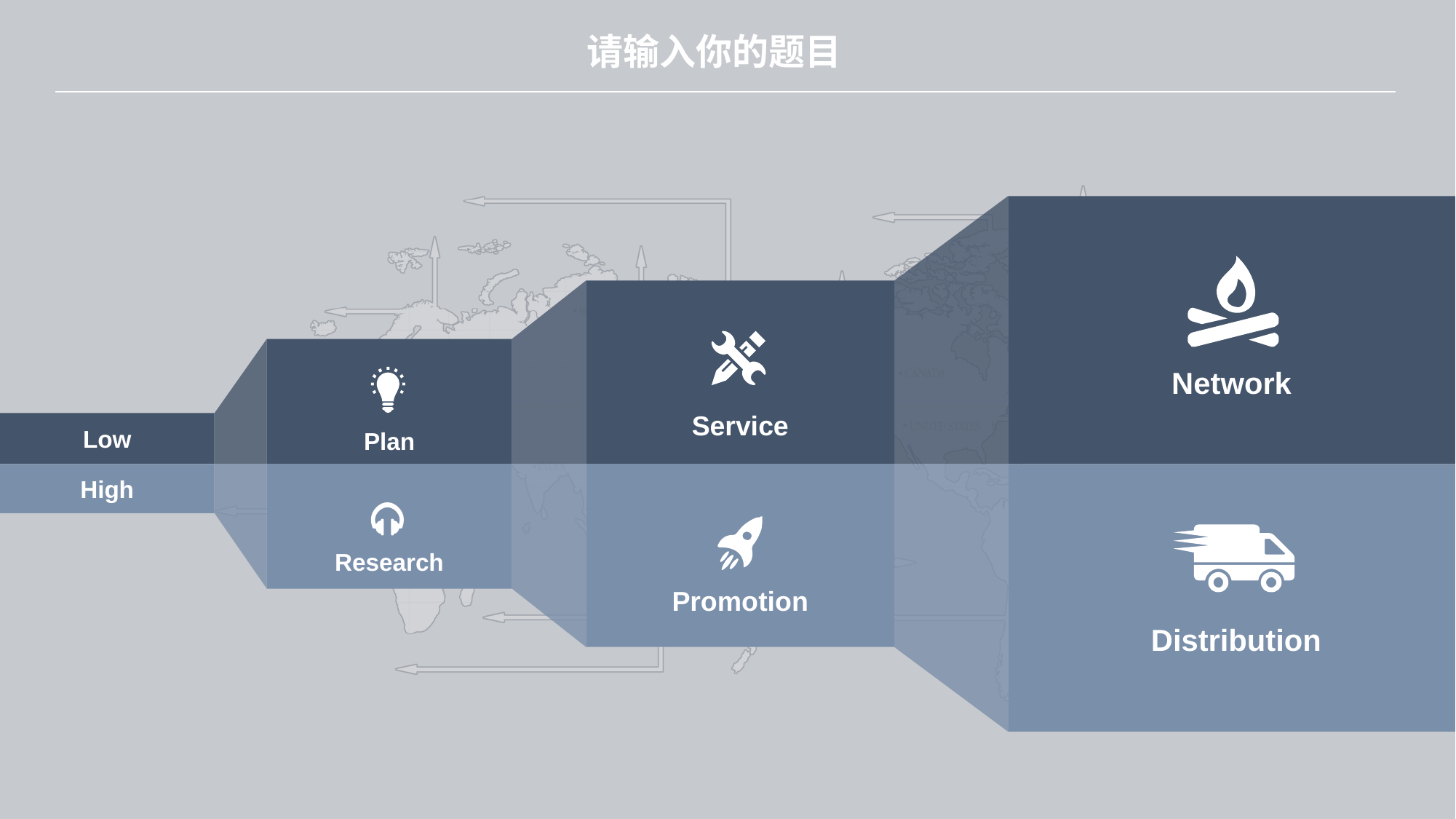

Network

Service

Plan
Low
High

Research

Promotion

Distribution